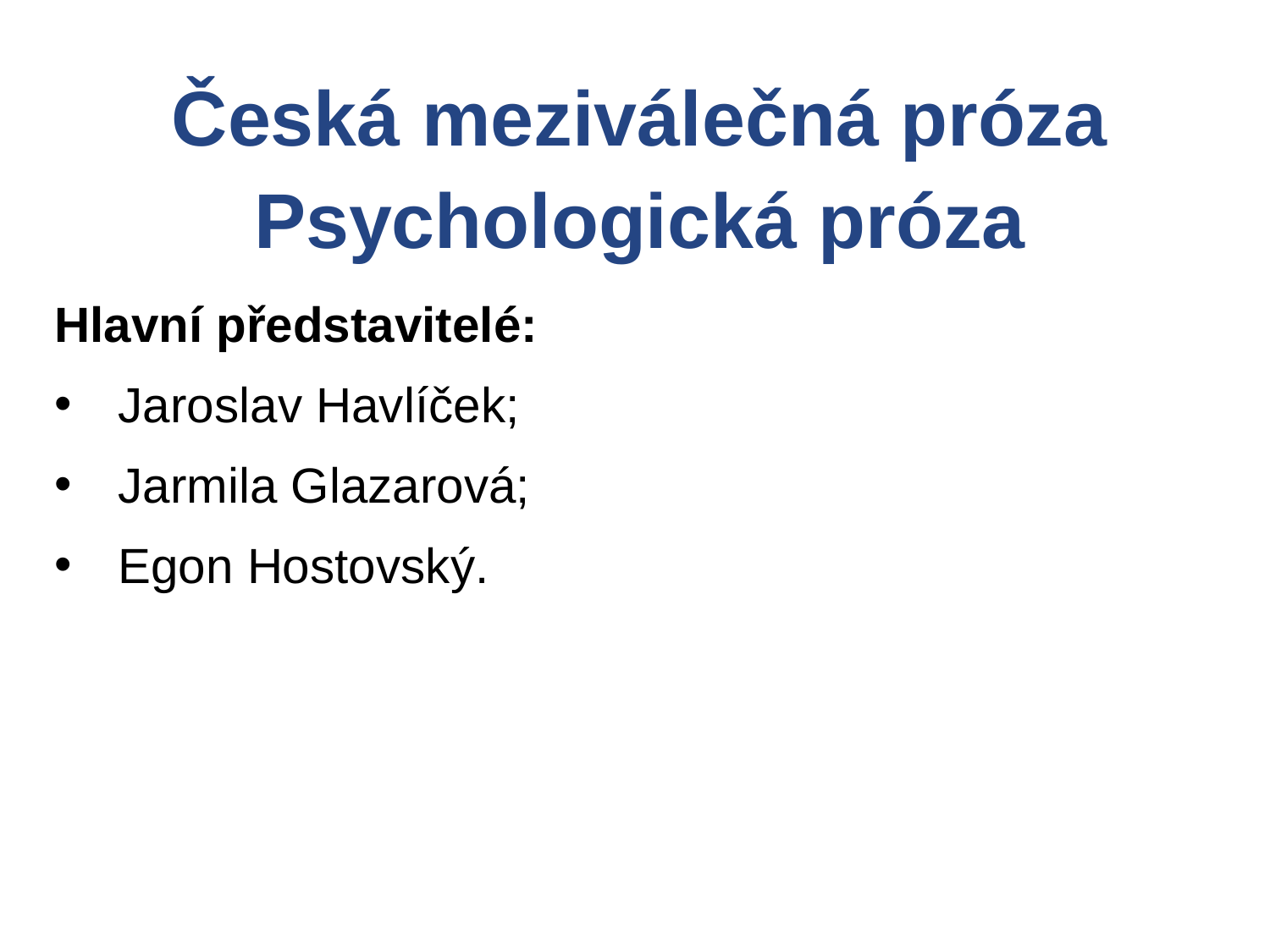

Česká meziválečná próza
Psychologická próza
Hlavní představitelé:
Jaroslav Havlíček;
Jarmila Glazarová;
Egon Hostovský.